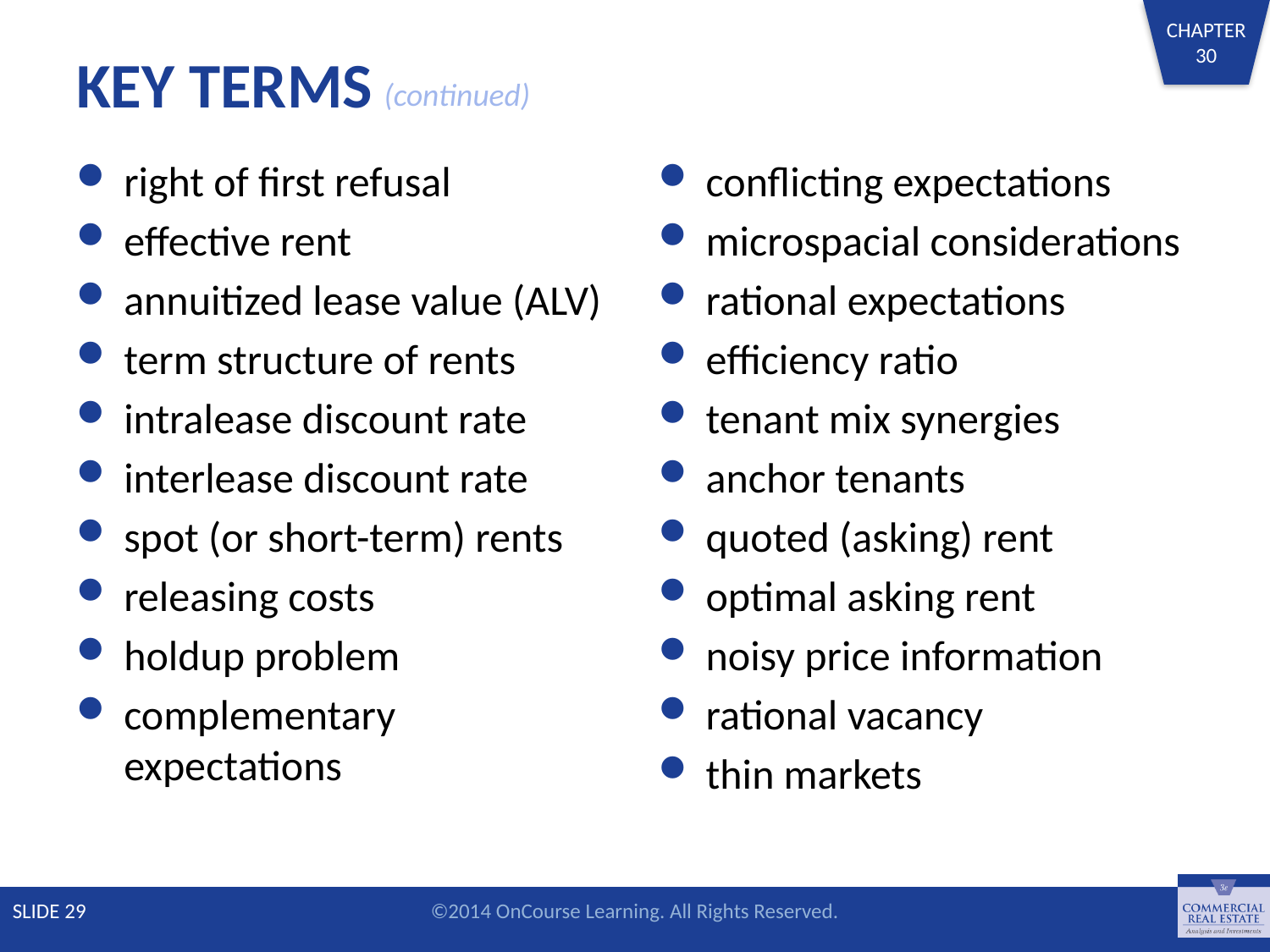

# KEY TERMS
(continued)
right of first refusal
effective rent
annuitized lease value (ALV)
term structure of rents
intralease discount rate
interlease discount rate
spot (or short-term) rents
releasing costs
holdup problem
complementary expectations
conflicting expectations
microspacial considerations
rational expectations
efficiency ratio
tenant mix synergies
anchor tenants
quoted (asking) rent
optimal asking rent
noisy price information
rational vacancy
thin markets

SLIDE 29